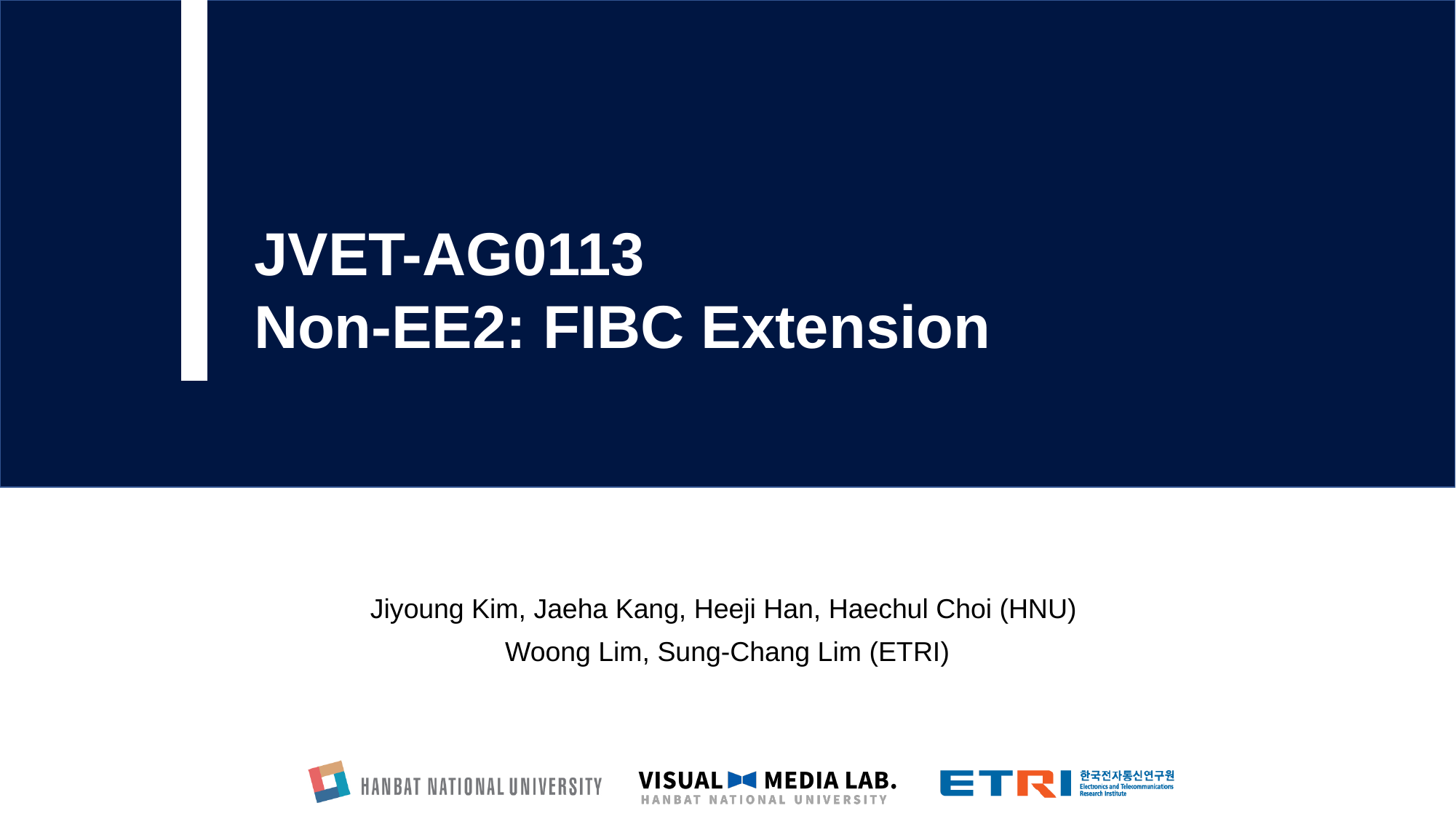

# JVET-AG0113 Non-EE2: FIBC Extension
Jiyoung Kim, Jaeha Kang, Heeji Han, Haechul Choi (HNU)
Woong Lim, Sung-Chang Lim (ETRI)